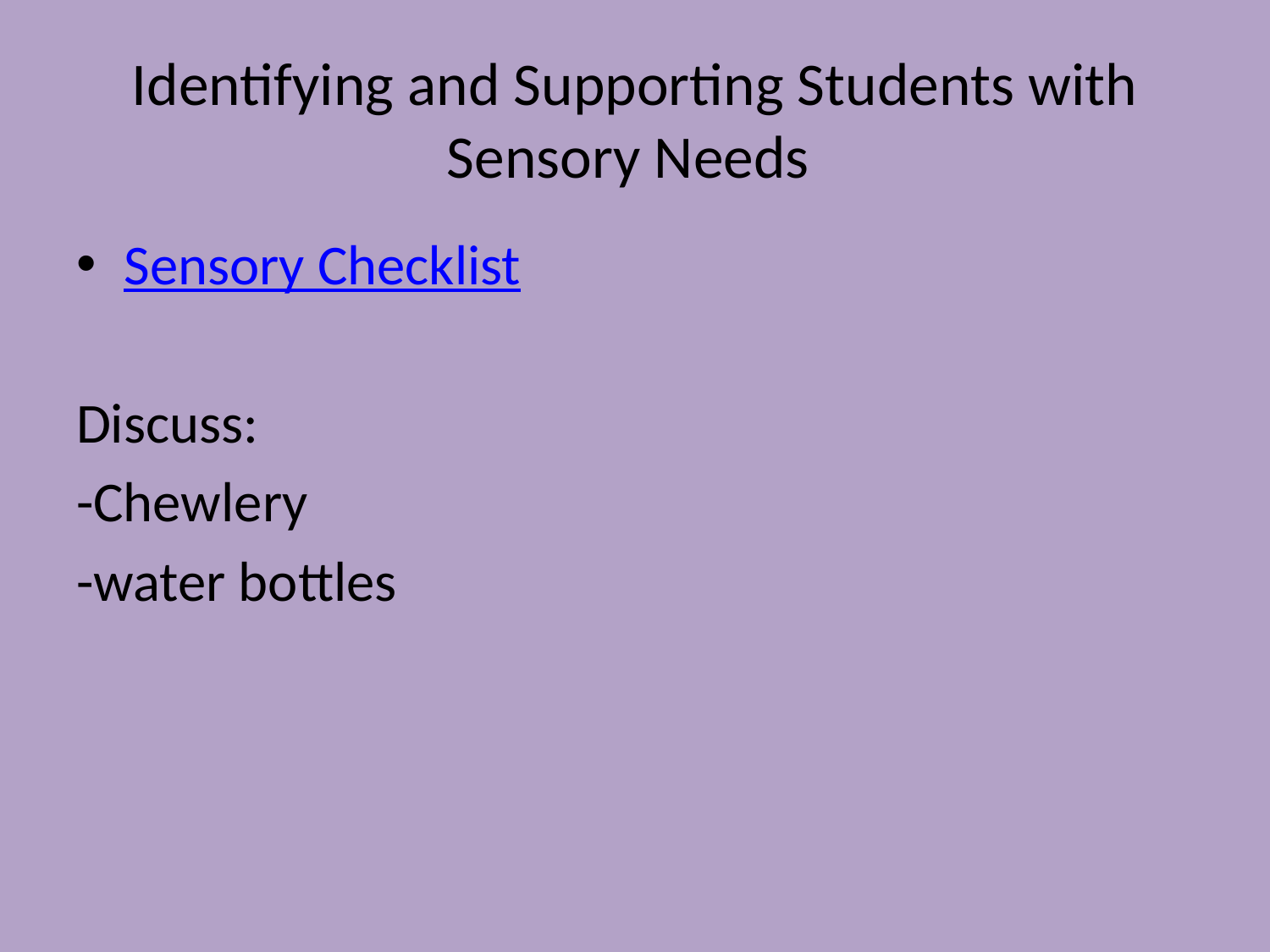

# Identifying and Supporting Students with Sensory Needs
Sensory Checklist

Discuss:
-Chewlery
-water bottles